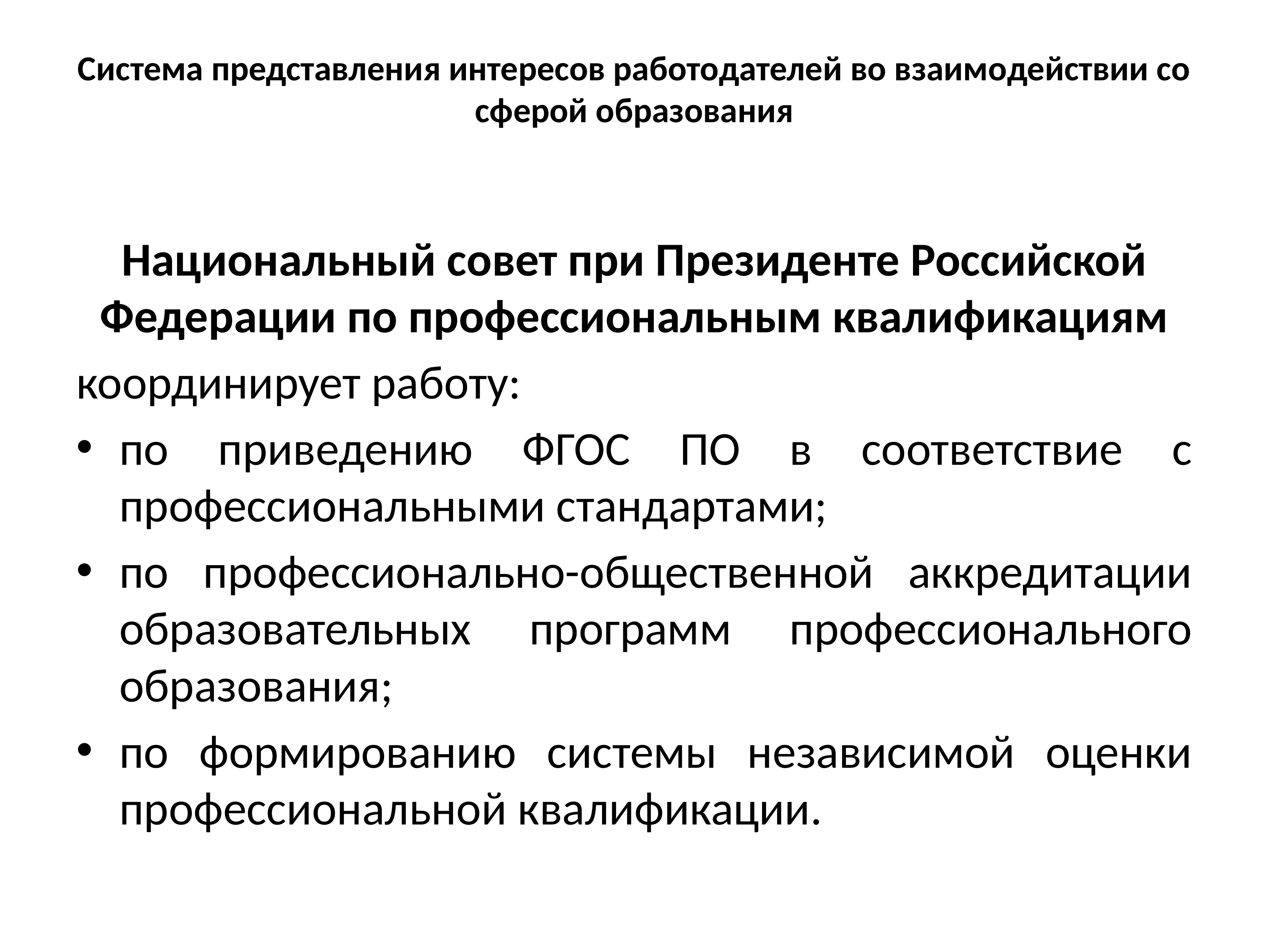

# Система представления интересов работодателей во взаимодействии со сферой образования
Национальный совет при Президенте Российской Федерации по профессиональным квалификациям
координирует работу:
по приведению ФГОС ПО в соответствие с профессиональными стандартами;
по профессионально-общественной аккредитации образовательных программ профессионального образования;
по формированию системы независимой оценки профессиональной квалификации.